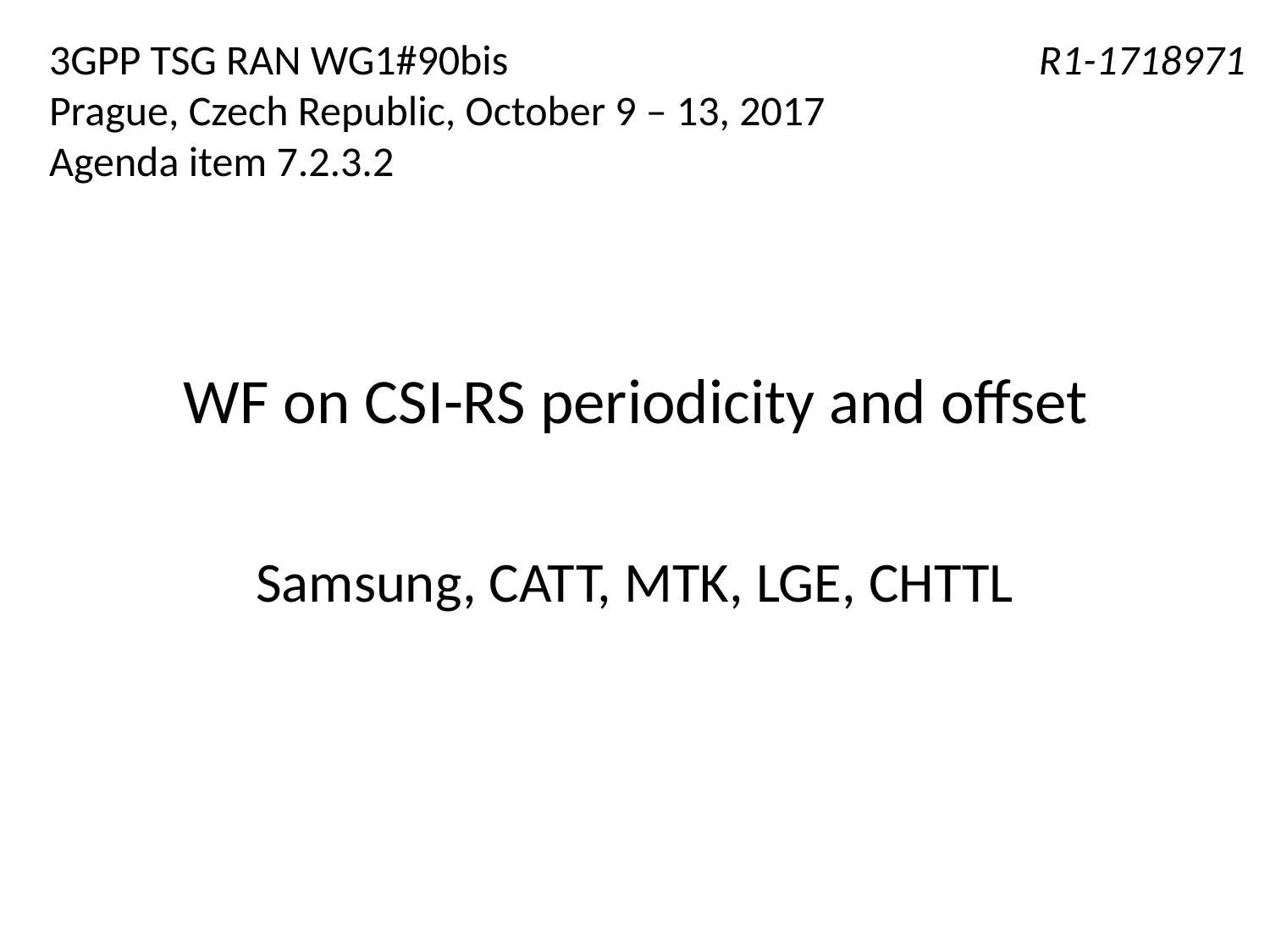

3GPP TSG RAN WG1#90bis
Prague, Czech Republic, October 9 – 13, 2017
Agenda item 7.2.3.2
R1-1718971
# WF on CSI-RS periodicity and offset
Samsung, CATT, MTK, LGE, CHTTL